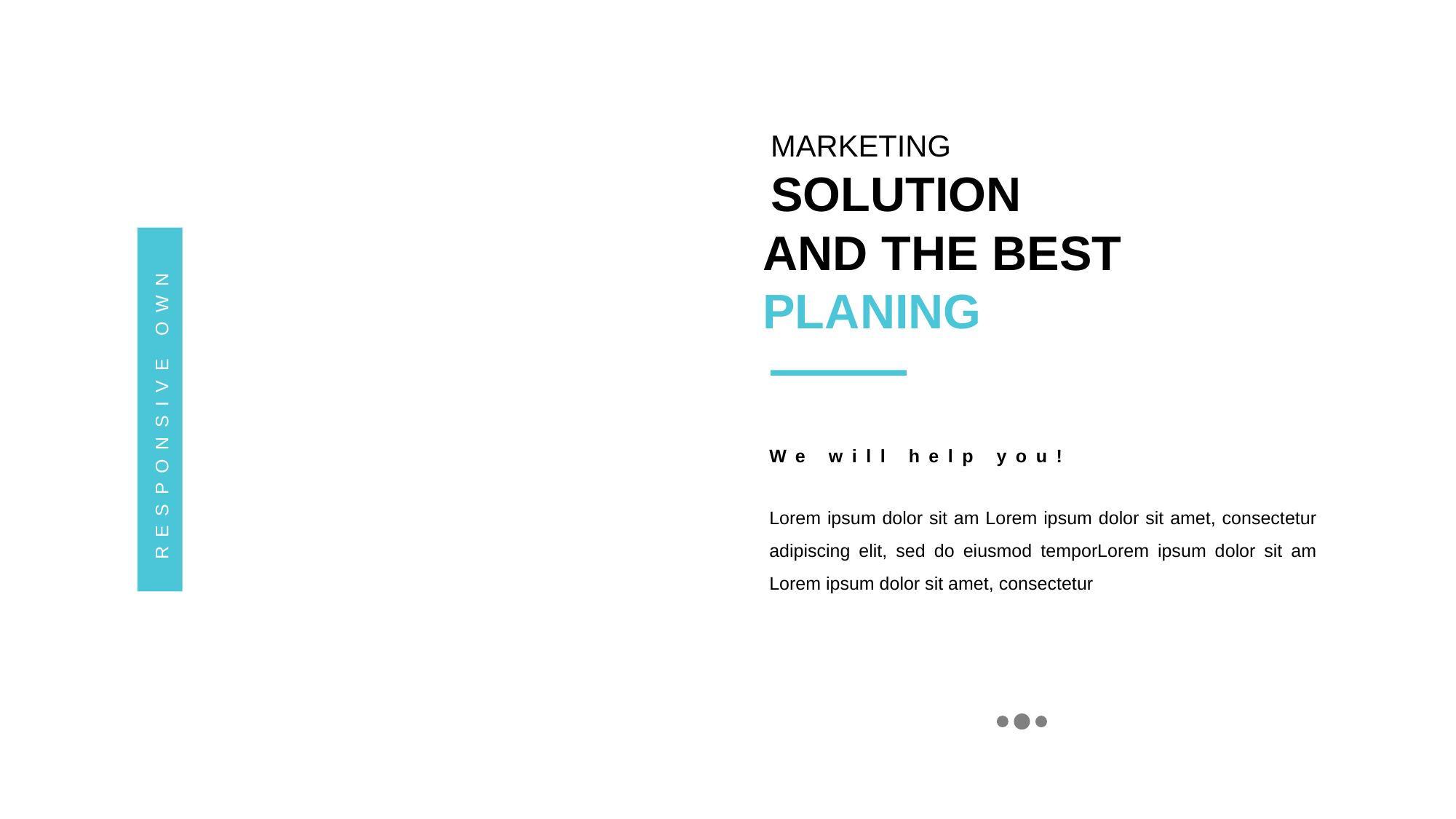

MARKETING
SOLUTION
AND THE BEST
PLANING

RESPONSIVE OWN

We will help you!
Lorem ipsum dolor sit am Lorem ipsum dolor sit amet, consectetur adipiscing elit, sed do eiusmod temporLorem ipsum dolor sit am Lorem ipsum dolor sit amet, consectetur